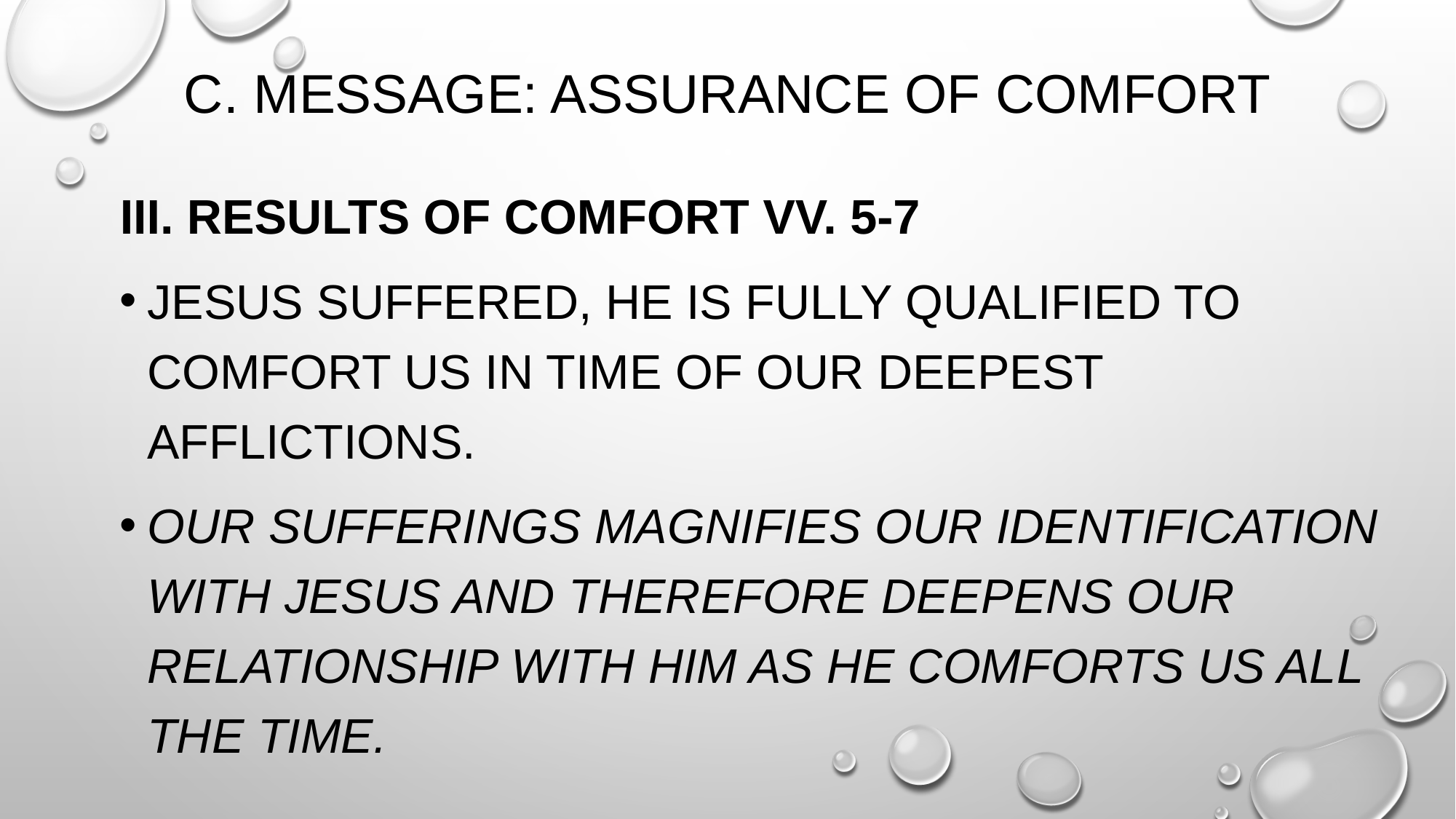

# c. message: assurance of comfort
III. results of comfort vv. 5-7
Jesus suffered, He is fully qualified to comfort us in time of our deepest afflictions.
our sufferings magnifies our identification with Jesus and therefore deepens our relationship with Him as He comforts us all the time.